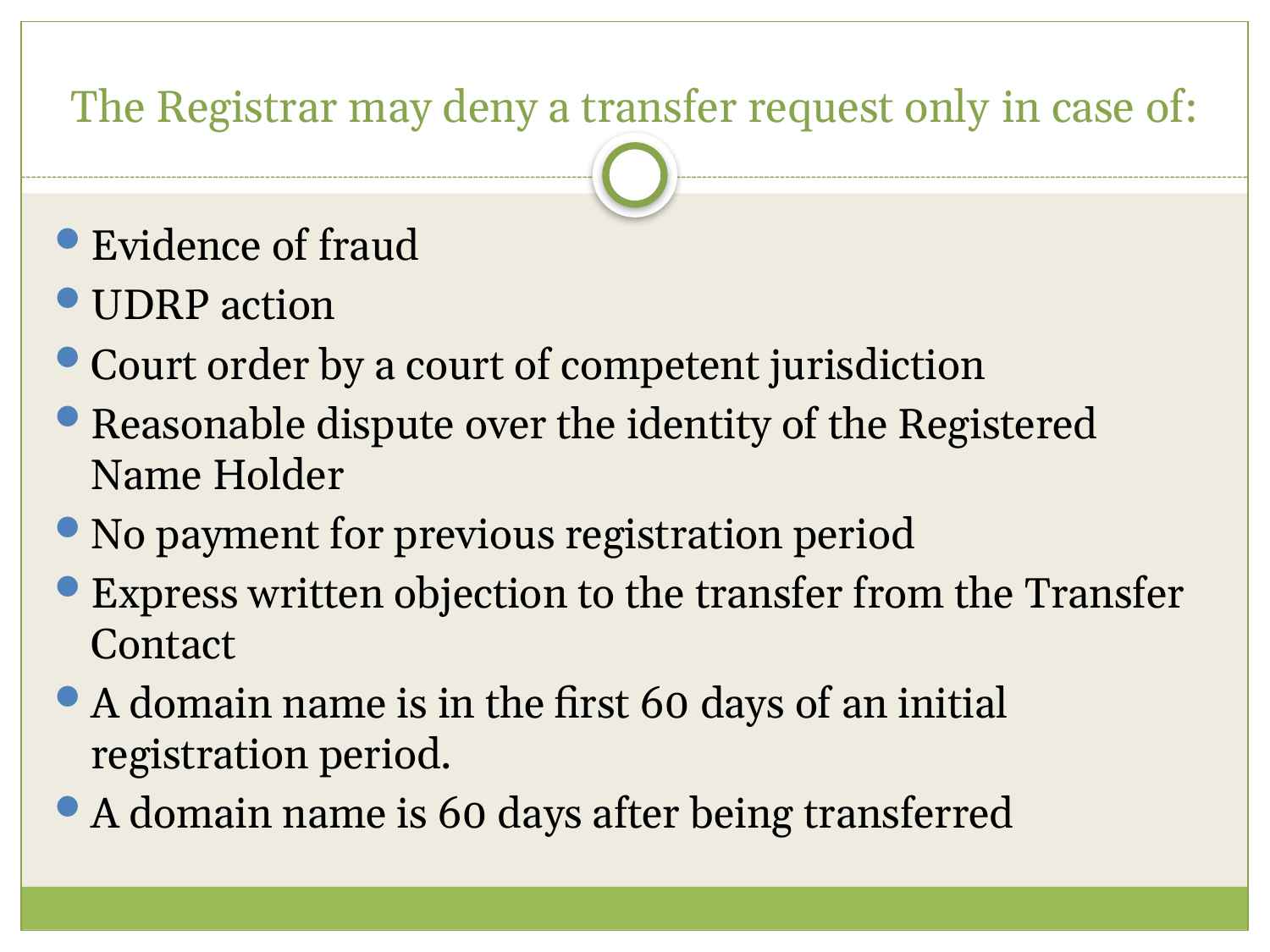

# The Registrar may deny a transfer request only in case of:
Evidence of fraud
UDRP action
Court order by a court of competent jurisdiction
Reasonable dispute over the identity of the Registered Name Holder
No payment for previous registration period
Express written objection to the transfer from the Transfer Contact
A domain name is in the first 60 days of an initial registration period.
A domain name is 60 days after being transferred